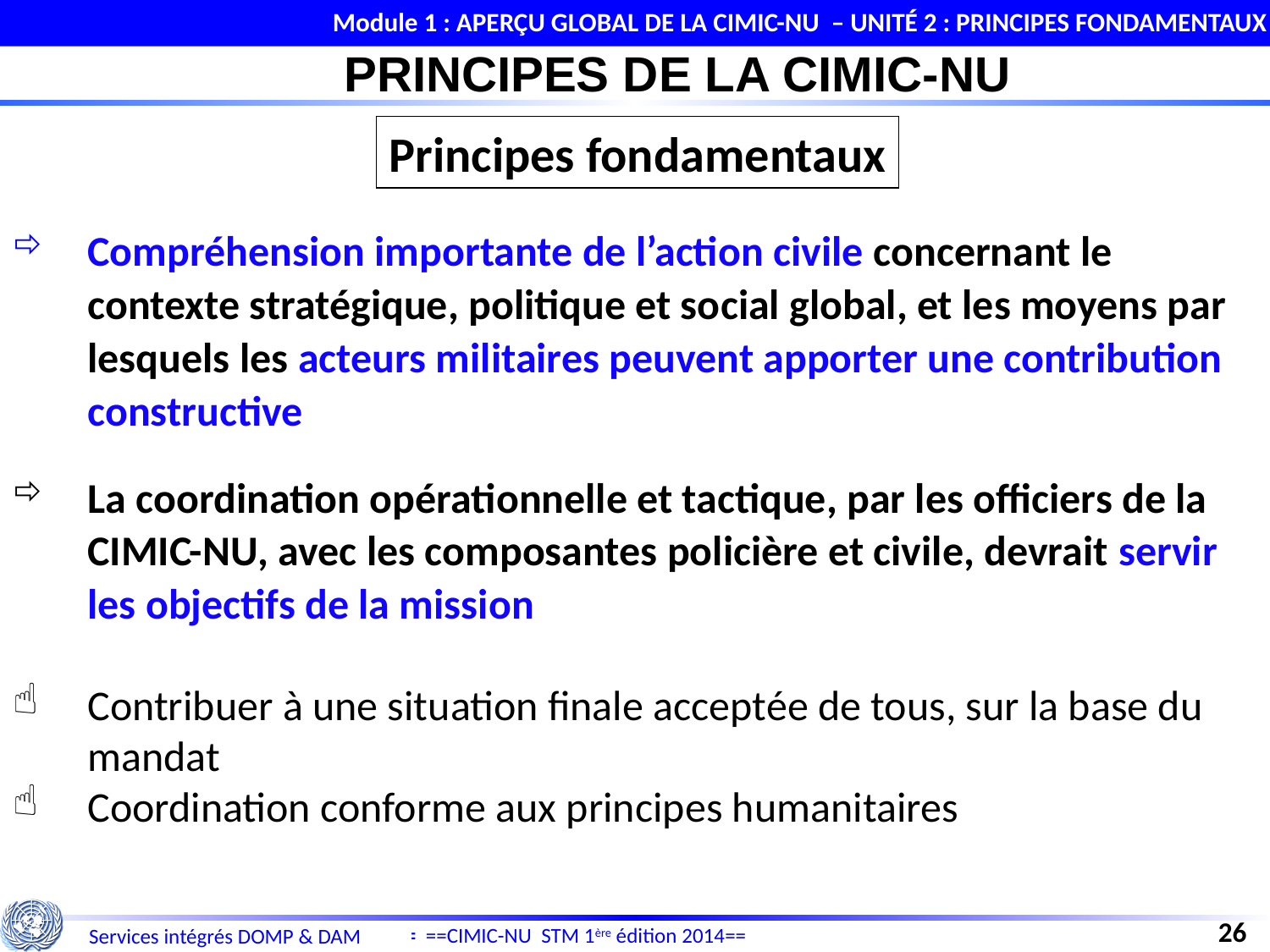

Module 1 : APERÇU GLOBAL DE LA CIMIC-NU  – UNITÉ 2 : PRINCIPES FONDAMENTAUX
PRINCIPES DE LA CIMIC-NU
Principes fondamentaux
Compréhension importante de l’action civile concernant le contexte stratégique, politique et social global, et les moyens par lesquels les acteurs militaires peuvent apporter une contribution constructive
La coordination opérationnelle et tactique, par les officiers de la CIMIC-NU, avec les composantes policière et civile, devrait servir les objectifs de la mission

Contribuer à une situation finale acceptée de tous, sur la base du mandat
Coordination conforme aux principes humanitaires
26
==CIMIC-NU  STM 1ère édition 2014==
Services intégrés DOMP & DAM